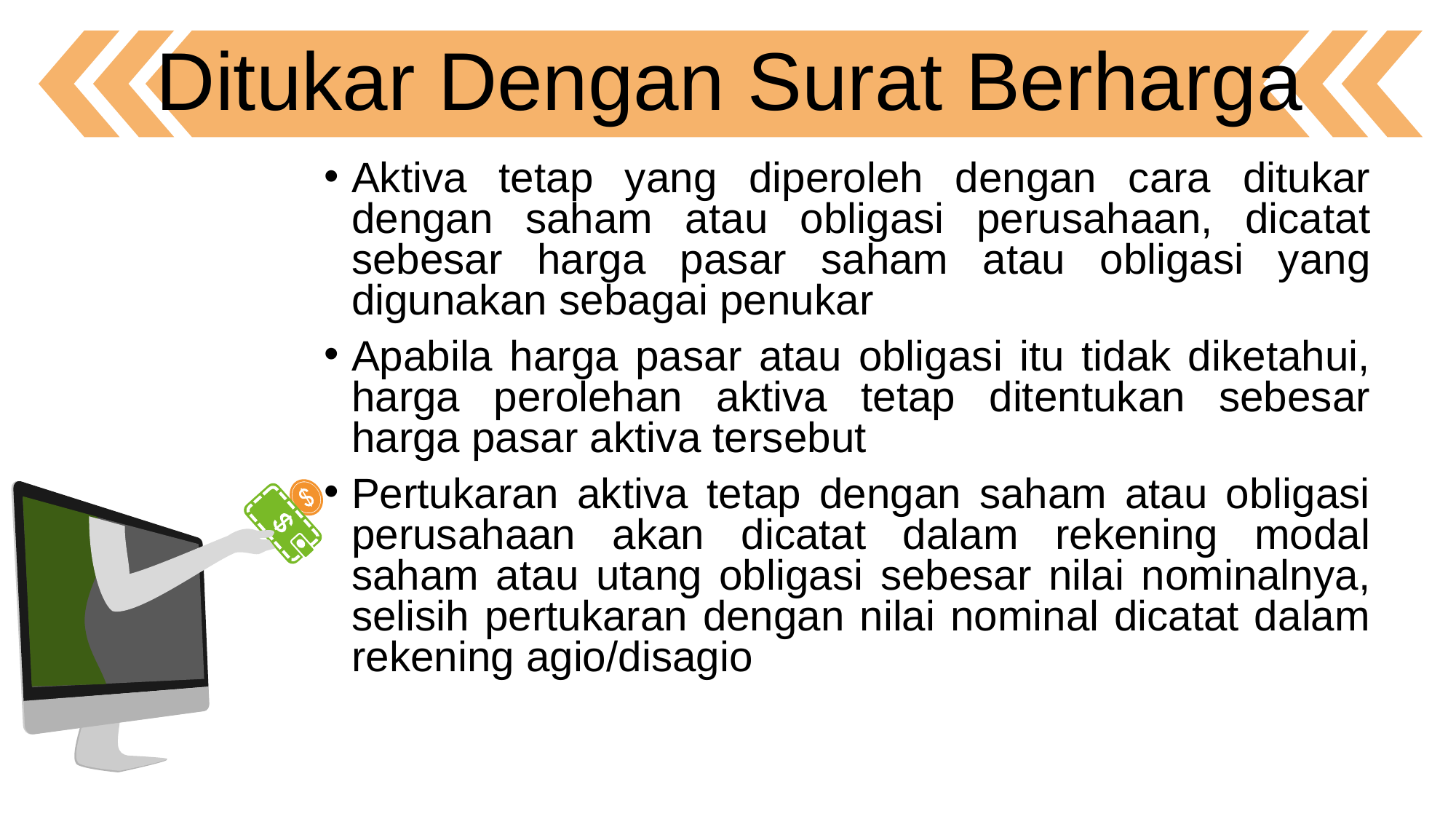

Ditukar Dengan Surat Berharga
Aktiva tetap yang diperoleh dengan cara ditukar dengan saham atau obligasi perusahaan, dicatat sebesar harga pasar saham atau obligasi yang digunakan sebagai penukar
Apabila harga pasar atau obligasi itu tidak diketahui, harga perolehan aktiva tetap ditentukan sebesar harga pasar aktiva tersebut
Pertukaran aktiva tetap dengan saham atau obligasi perusahaan akan dicatat dalam rekening modal saham atau utang obligasi sebesar nilai nominalnya, selisih pertukaran dengan nilai nominal dicatat dalam rekening agio/disagio